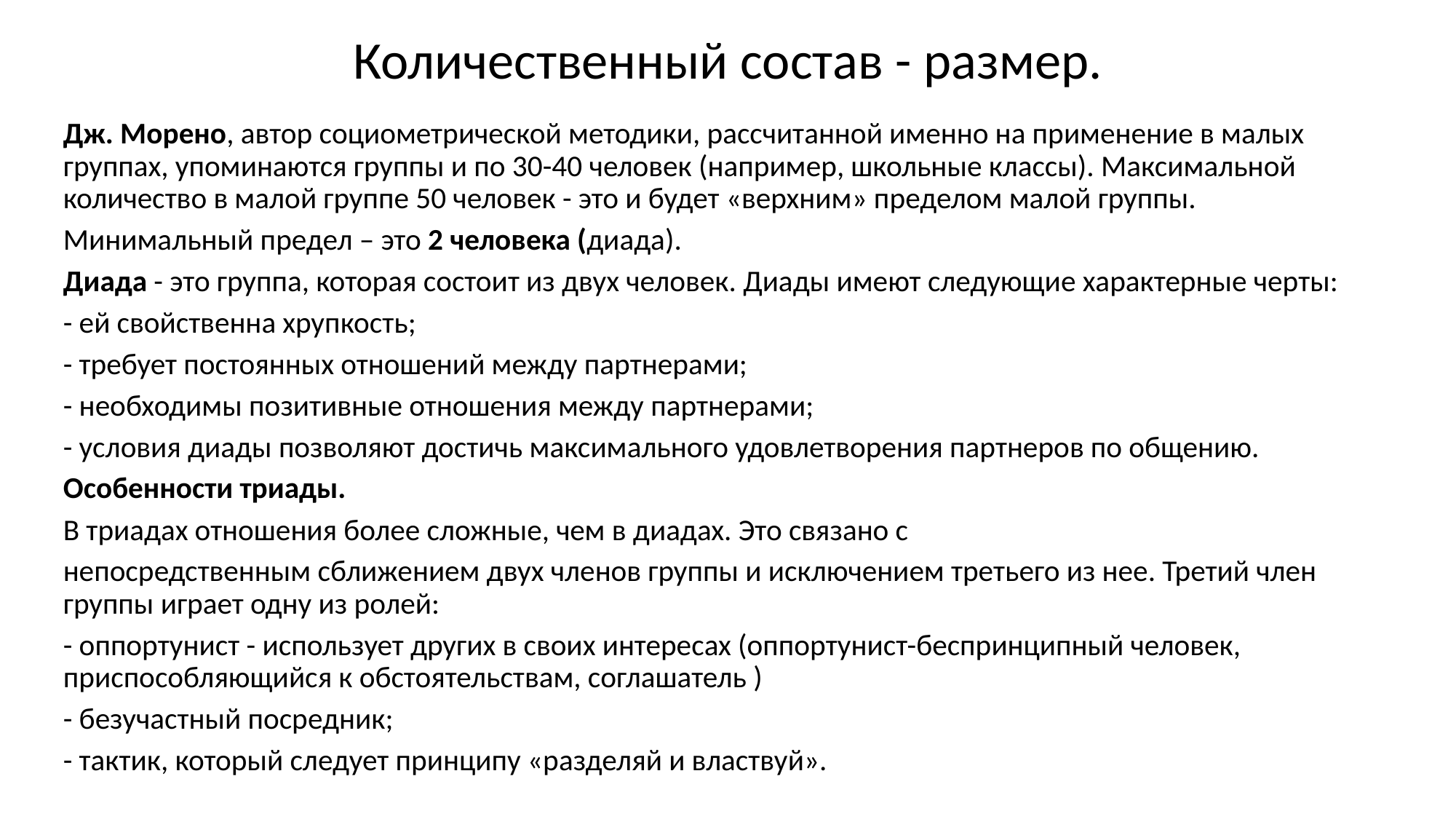

# Количественный состав - размер.
Дж. Морено, автор социометрической методики, рассчитанной именно на применение в малых группах, упоминаются группы и по 30-40 человек (например, школьные классы). Максимальной количество в малой группе 50 человек - это и будет «верхним» пределом малой группы.
Минимальный предел – это 2 человека (диада).
Диада - это группа, которая состоит из двух человек. Диады имеют следующие характерные черты:
- ей свойственна хрупкость;
- требует постоянных отношений между партнерами;
- необходимы позитивные отношения между партнерами;
- условия диады позволяют достичь максимального удовлетворения партнеров по общению.
Особенности триады.
В триадах отношения более сложные, чем в диадах. Это связано с
непосредственным сближением двух членов группы и исключением третьего из нее. Третий член группы играет одну из ролей:
- оппортунист - использует других в своих интересах (оппортунист-беспринципный человек, приспособляющийся к обстоятельствам, соглашатель )
- безучастный посредник;
- тактик, который следует принципу «разделяй и властвуй».